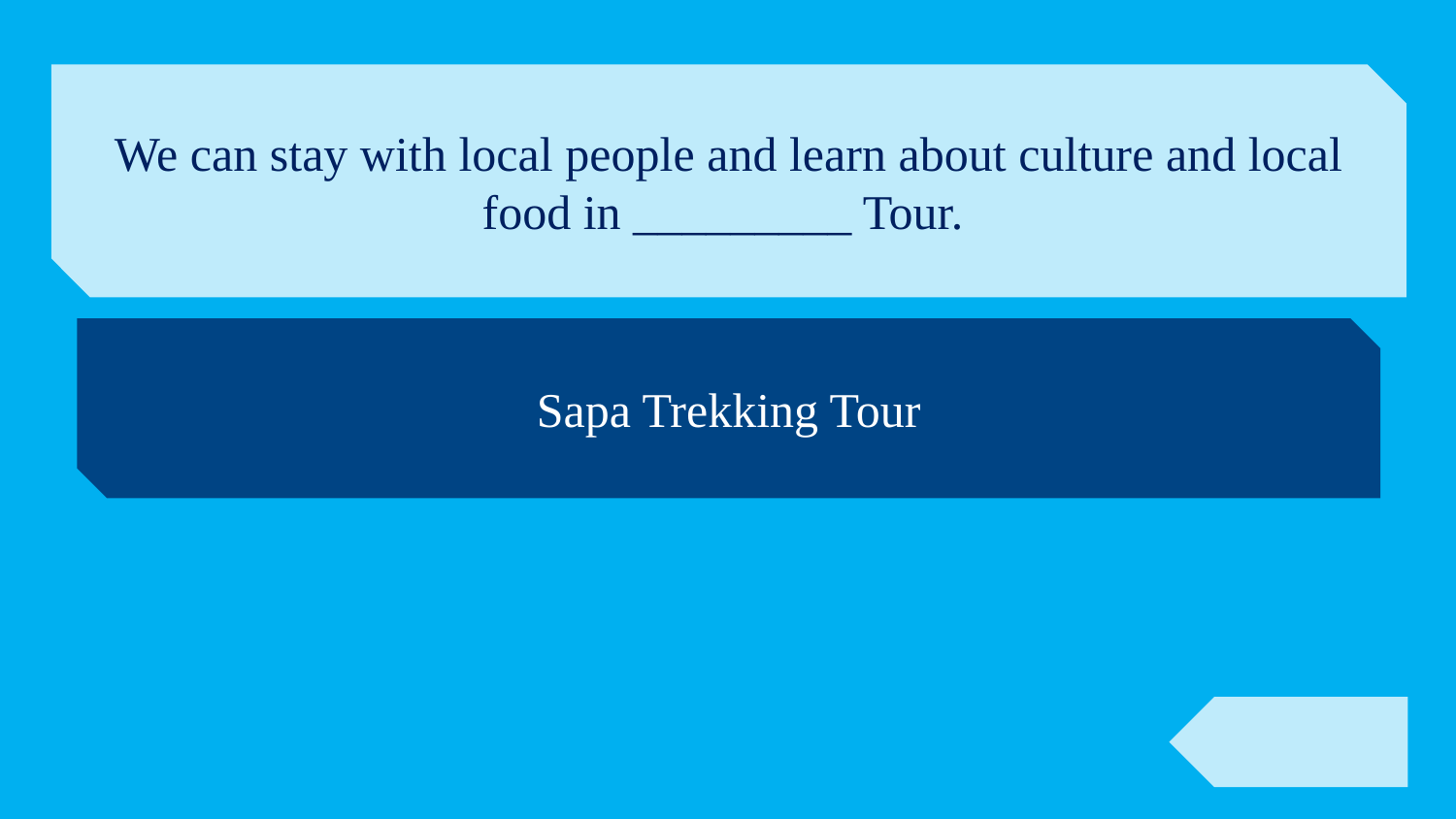

We can stay with local people and learn about culture and local food in _________ Tour.
Sapa Trekking Tour